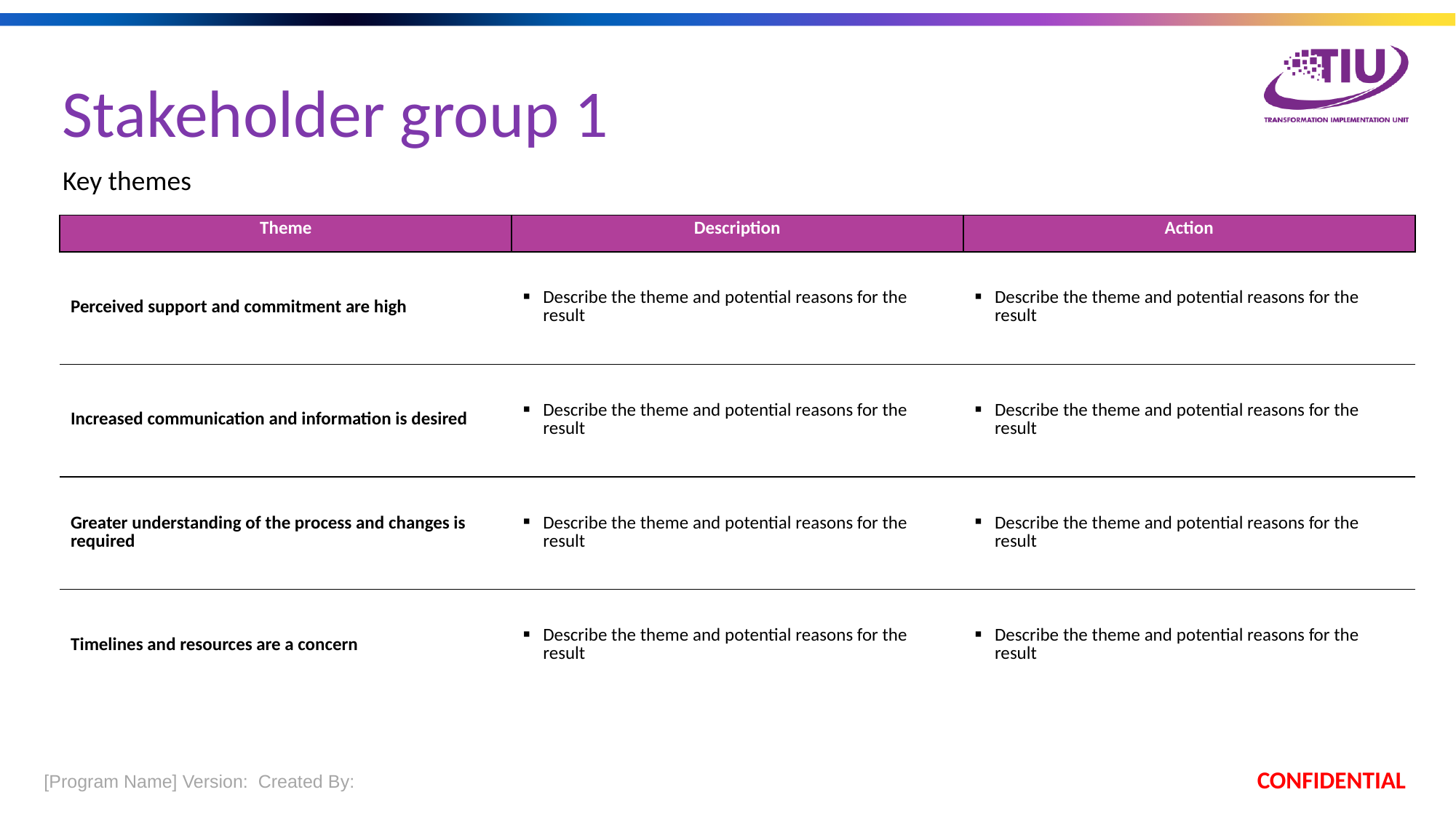

Stakeholder group 1
# Key themes
| Theme | Description | Action |
| --- | --- | --- |
| Perceived support and commitment are high | Describe the theme and potential reasons for the result | Describe the theme and potential reasons for the result |
| Increased communication and information is desired | Describe the theme and potential reasons for the result | Describe the theme and potential reasons for the result |
| Greater understanding of the process and changes is required | Describe the theme and potential reasons for the result | Describe the theme and potential reasons for the result |
| Timelines and resources are a concern | Describe the theme and potential reasons for the result | Describe the theme and potential reasons for the result |
 [Program Name] Version:  Created By:
CONFIDENTIAL